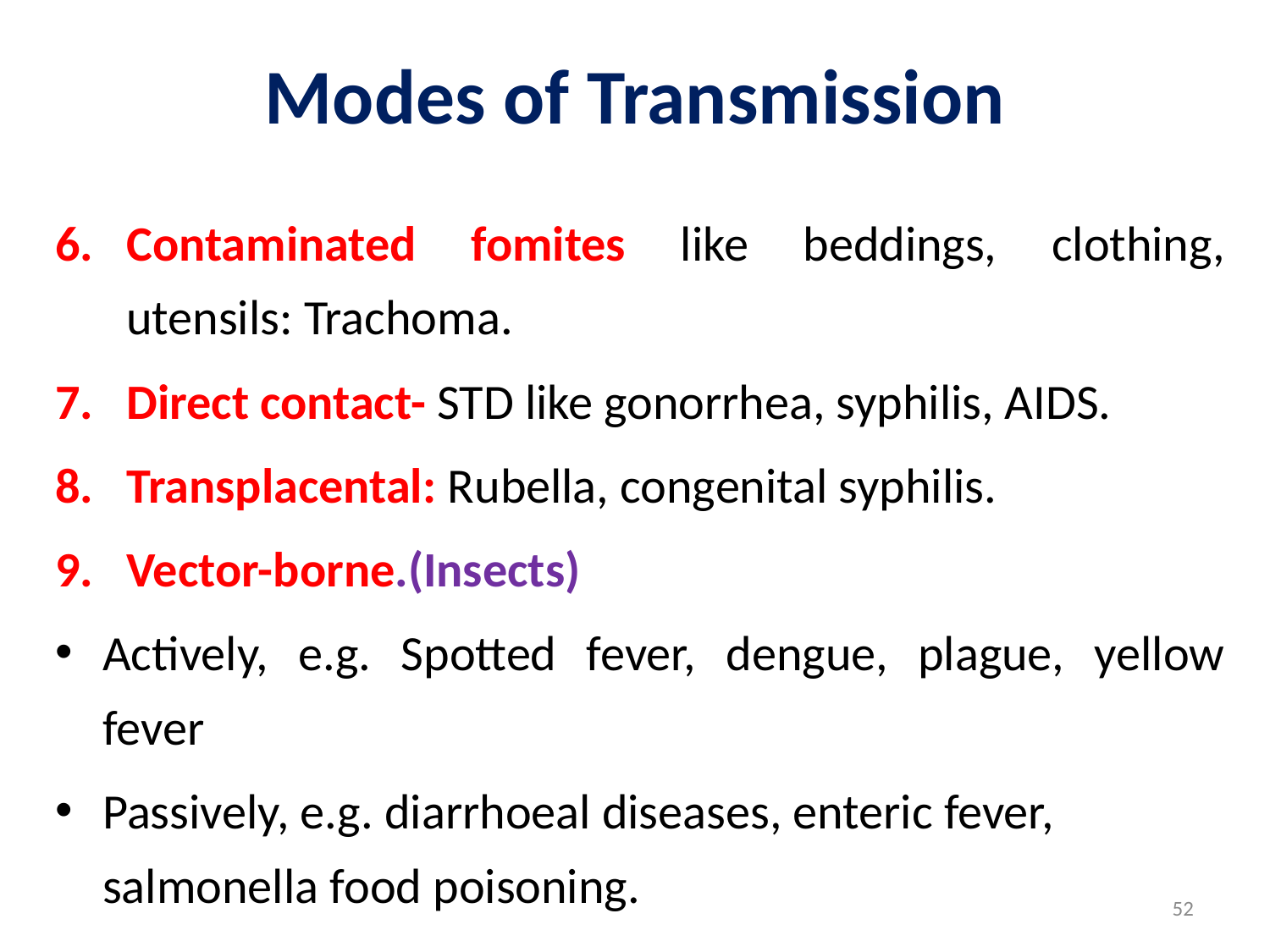

# Modes of Transmission
Contaminated fomites like beddings, clothing, utensils: Trachoma.
Direct contact- STD like gonorrhea, syphilis, AIDS.
Transplacental: Rubella, congenital syphilis.
Vector-borne.(Insects)
Actively, e.g. Spotted fever, dengue, plague, yellow fever
Passively, e.g. diarrhoeal diseases, enteric fever, salmonella food poisoning.

52